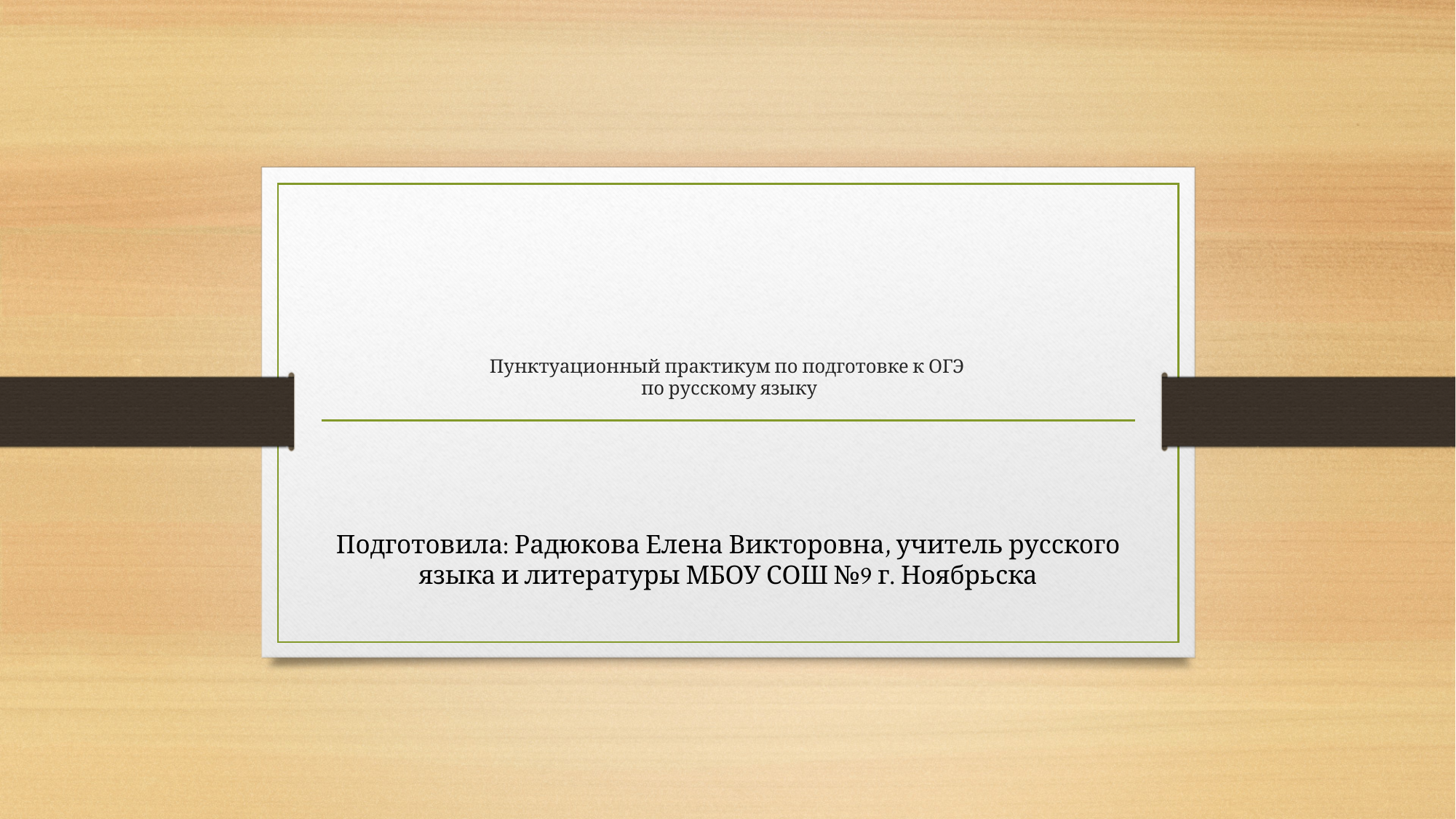

# Пунктуационный практикум по подготовке к ОГЭ по русскому языку

Подготовила: Радюкова Елена Викторовна, учитель русского языка и литературы МБОУ СОШ №9 г. Ноябрьска